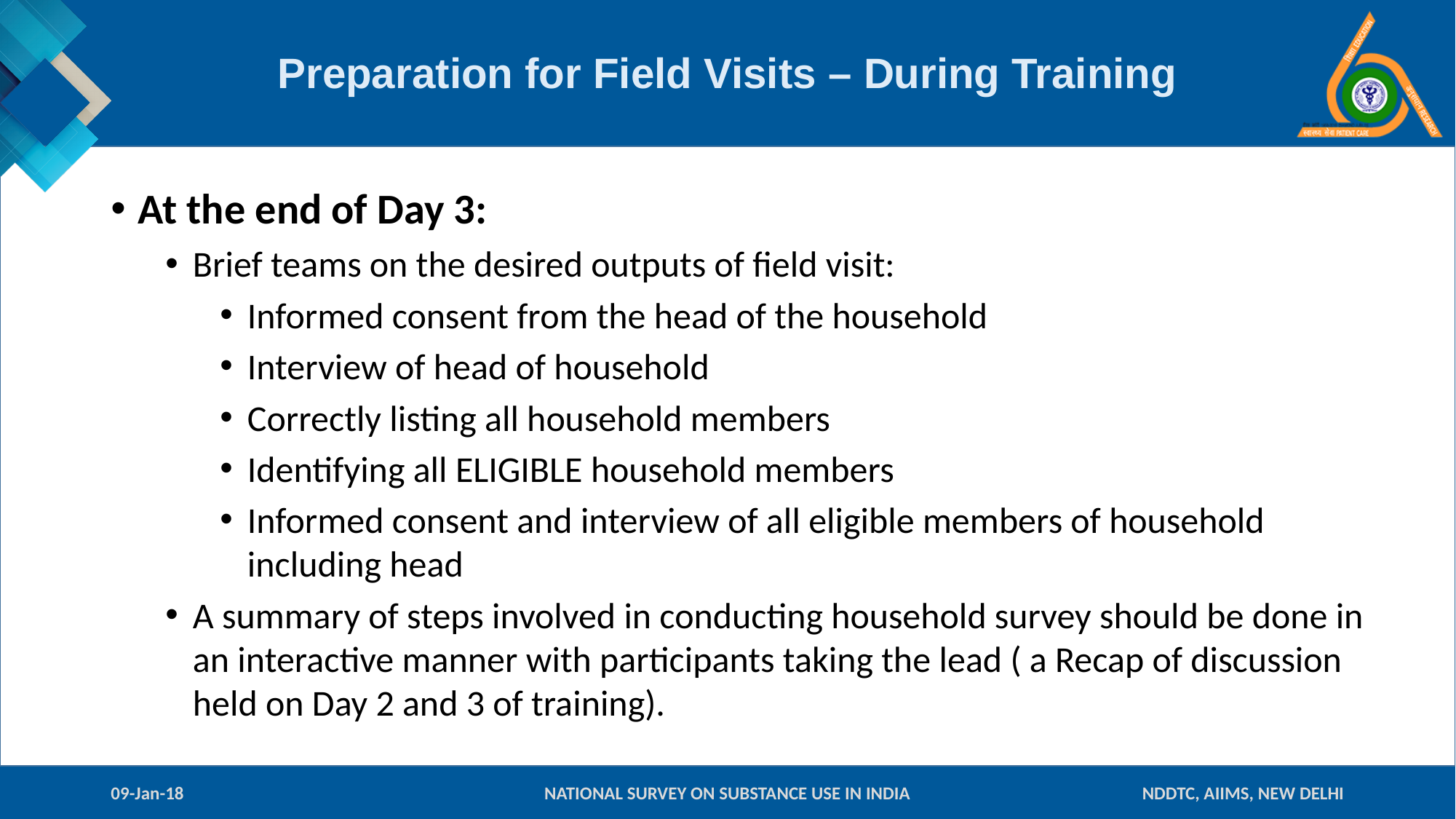

# Preparation for Field Visits – During Training
At the end of Day 3:
Brief teams on the desired outputs of field visit:
Informed consent from the head of the household
Interview of head of household
Correctly listing all household members
Identifying all ELIGIBLE household members
Informed consent and interview of all eligible members of household including head
A summary of steps involved in conducting household survey should be done in an interactive manner with participants taking the lead ( a Recap of discussion held on Day 2 and 3 of training).
09-Jan-18
NATIONAL SURVEY ON SUBSTANCE USE IN INDIA
NDDTC, AIIMS, NEW DELHI